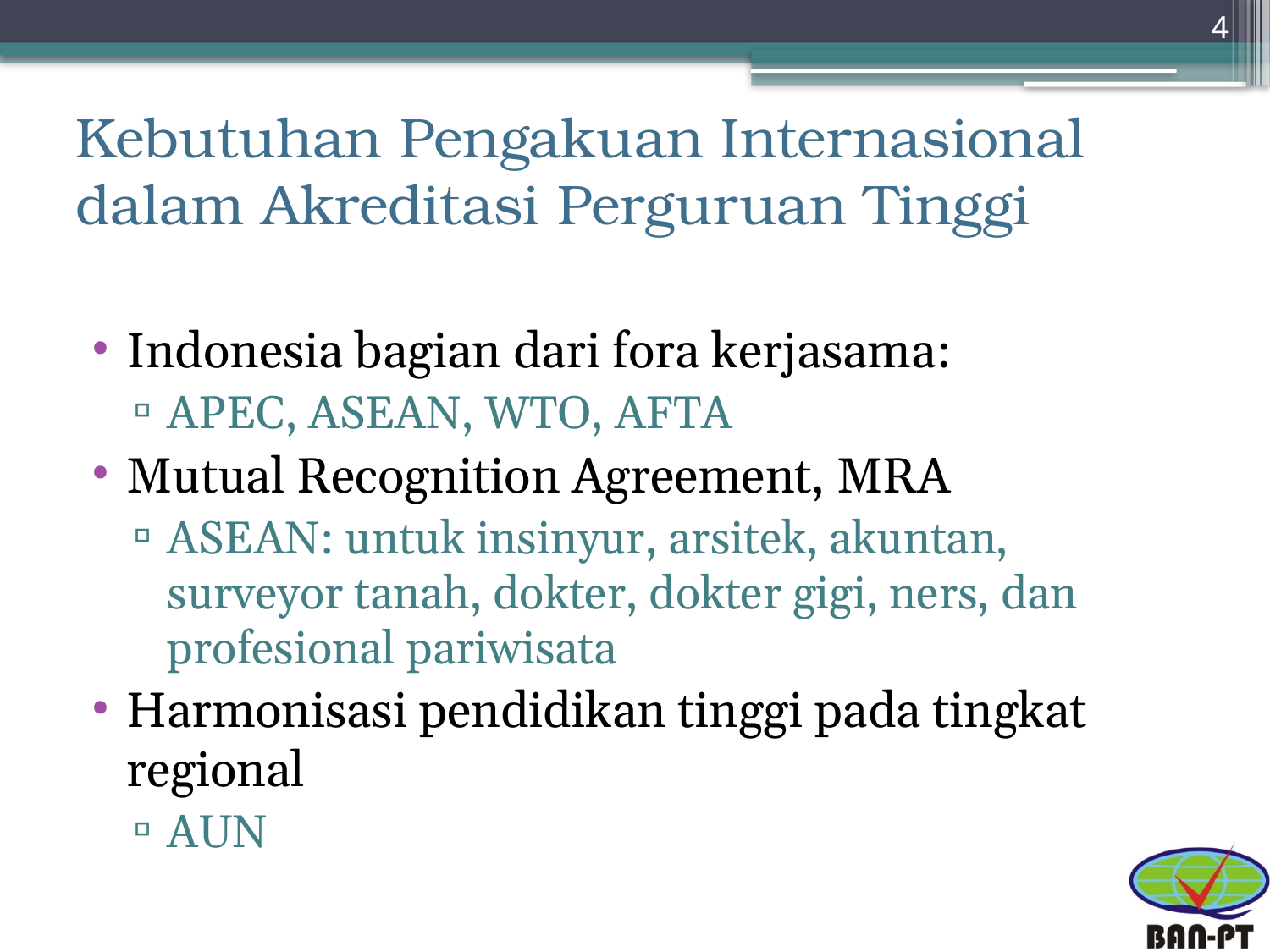

4
# Kebutuhan Pengakuan Internasional  dalam Akreditasi Perguruan Tinggi
Indonesia bagian dari fora kerjasama:
APEC, ASEAN, WTO, AFTA
Mutual Recognition Agreement, MRA
ASEAN: untuk insinyur, arsitek, akuntan, surveyor tanah, dokter, dokter gigi, ners, dan profesional pariwisata
Harmonisasi pendidikan tinggi pada tingkat regional
AUN